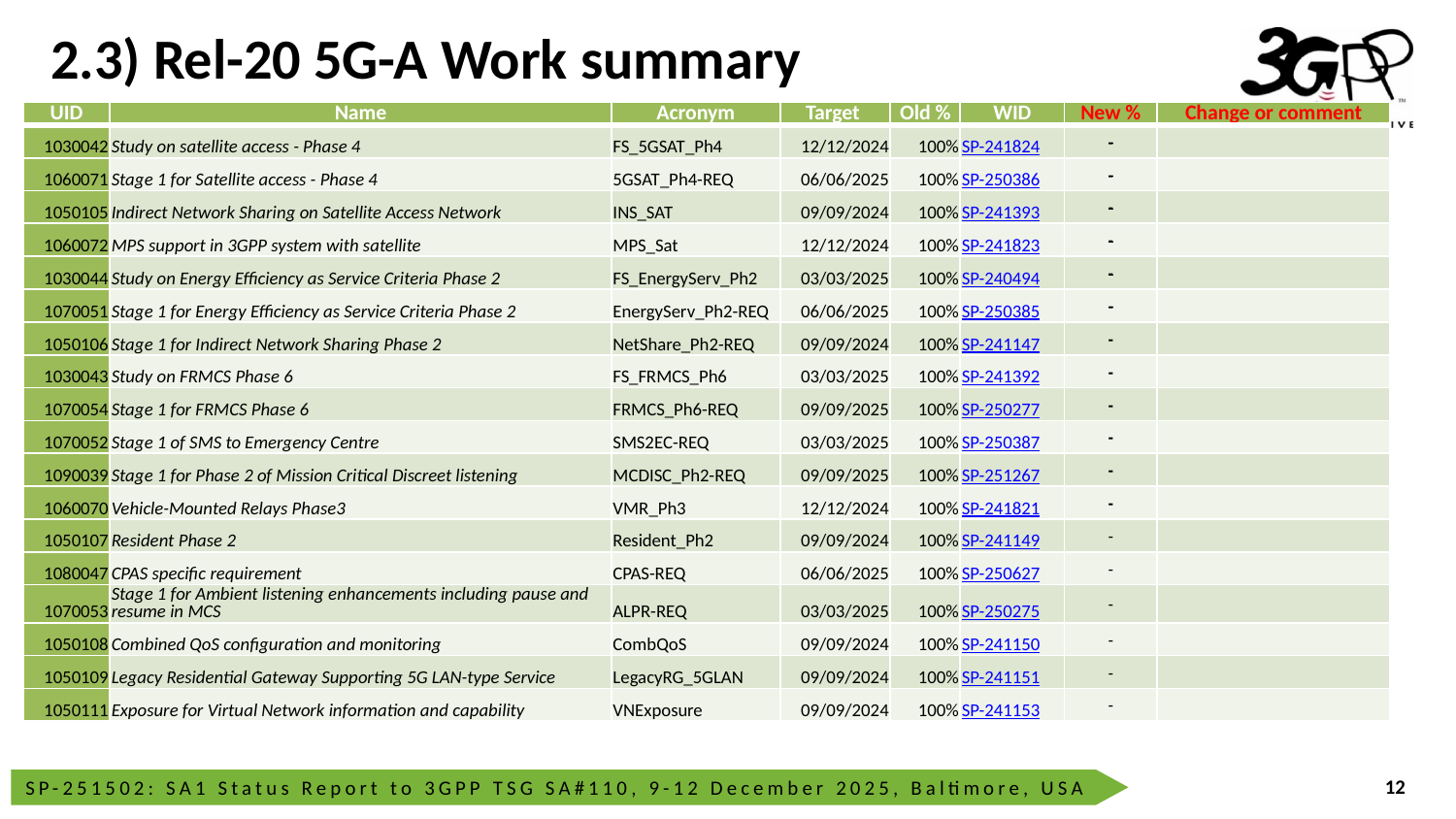

# 2.3) Rel-20 5G-A Work summary
- Summary
| UID | Name | Acronym | Target | Old % | WID | New % | Change or comment |
| --- | --- | --- | --- | --- | --- | --- | --- |
| 1030042 | Study on satellite access - Phase 4 | FS\_5GSAT\_Ph4 | 12/12/2024 | 100% | SP-241824 | - |  |
| 1060071 | Stage 1 for Satellite access - Phase 4 | 5GSAT\_Ph4-REQ | 06/06/2025 | 100% | SP-250386 | - |  |
| 1050105 | Indirect Network Sharing on Satellite Access Network | INS\_SAT | 09/09/2024 | 100% | SP-241393 | - |  |
| 1060072 | MPS support in 3GPP system with satellite | MPS\_Sat | 12/12/2024 | 100% | SP-241823 | - |  |
| 1030044 | Study on Energy Efficiency as Service Criteria Phase 2 | FS\_EnergyServ\_Ph2 | 03/03/2025 | 100% | SP-240494 | - |  |
| 1070051 | Stage 1 for Energy Efficiency as Service Criteria Phase 2 | EnergyServ\_Ph2-REQ | 06/06/2025 | 100% | SP-250385 | - |  |
| 1050106 | Stage 1 for Indirect Network Sharing Phase 2 | NetShare\_Ph2-REQ | 09/09/2024 | 100% | SP-241147 | - |  |
| 1030043 | Study on FRMCS Phase 6 | FS\_FRMCS\_Ph6 | 03/03/2025 | 100% | SP-241392 | - |  |
| 1070054 | Stage 1 for FRMCS Phase 6 | FRMCS\_Ph6-REQ | 09/09/2025 | 100% | SP-250277 | - |  |
| 1070052 | Stage 1 of SMS to Emergency Centre | SMS2EC-REQ | 03/03/2025 | 100% | SP-250387 | - |  |
| 1090039 | Stage 1 for Phase 2 of Mission Critical Discreet listening | MCDISC\_Ph2-REQ | 09/09/2025 | 100% | SP-251267 | - |  |
| 1060070 | Vehicle-Mounted Relays Phase3 | VMR\_Ph3 | 12/12/2024 | 100% | SP-241821 | - |  |
| 1050107 | Resident Phase 2 | Resident\_Ph2 | 09/09/2024 | 100% | SP-241149 | - |  |
| 1080047 | CPAS specific requirement | CPAS-REQ | 06/06/2025 | 100% | SP-250627 | - |  |
| 1070053 | Stage 1 for Ambient listening enhancements including pause and resume in MCS | ALPR-REQ | 03/03/2025 | 100% | SP-250275 | - |  |
| 1050108 | Combined QoS configuration and monitoring | CombQoS | 09/09/2024 | 100% | SP-241150 | - |  |
| 1050109 | Legacy Residential Gateway Supporting 5G LAN-type Service | LegacyRG\_5GLAN | 09/09/2024 | 100% | SP-241151 | - |  |
| 1050111 | Exposure for Virtual Network information and capability | VNExposure | 09/09/2024 | 100% | SP-241153 | - |  |